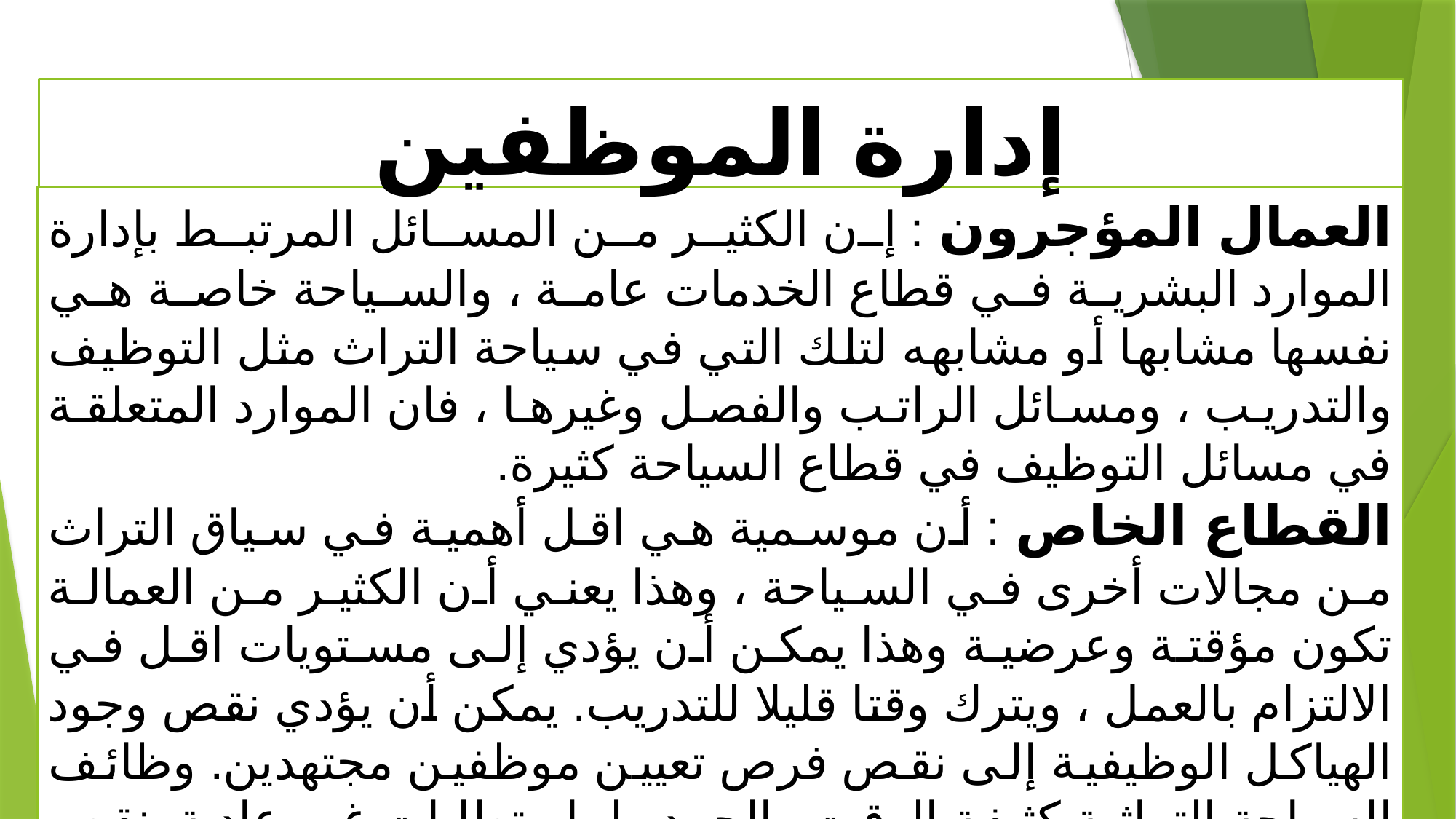

# إدارة الموظفين
العمال المؤجرون : إن الكثير من المسائل المرتبط بإدارة الموارد البشرية في قطاع الخدمات عامة ، والسياحة خاصة هي نفسها مشابها أو مشابهه لتلك التي في سياحة التراث مثل التوظيف والتدريب ، ومسائل الراتب والفصل وغيرها ، فان الموارد المتعلقة في مسائل التوظيف في قطاع السياحة كثيرة.
القطاع الخاص : أن موسمية هي اقل أهمية في سياق التراث من مجالات أخرى في السياحة ، وهذا يعني أن الكثير من العمالة تكون مؤقتة وعرضية وهذا يمكن أن يؤدي إلى مستويات اقل في الالتزام بالعمل ، ويترك وقتا قليلا للتدريب. يمكن أن يؤدي نقص وجود الهياكل الوظيفية إلى نقص فرص تعيين موظفين مجتهدين. وظائف السياحة التراثية كثيفة الوقت والجهد ولها متطلبات غير عادية. نقص الخبرة الإدارية هي مشكلة تواجه مديري التراث. هناك نقص في المؤهلات السياحية المعترف بها على نطاق واسع.